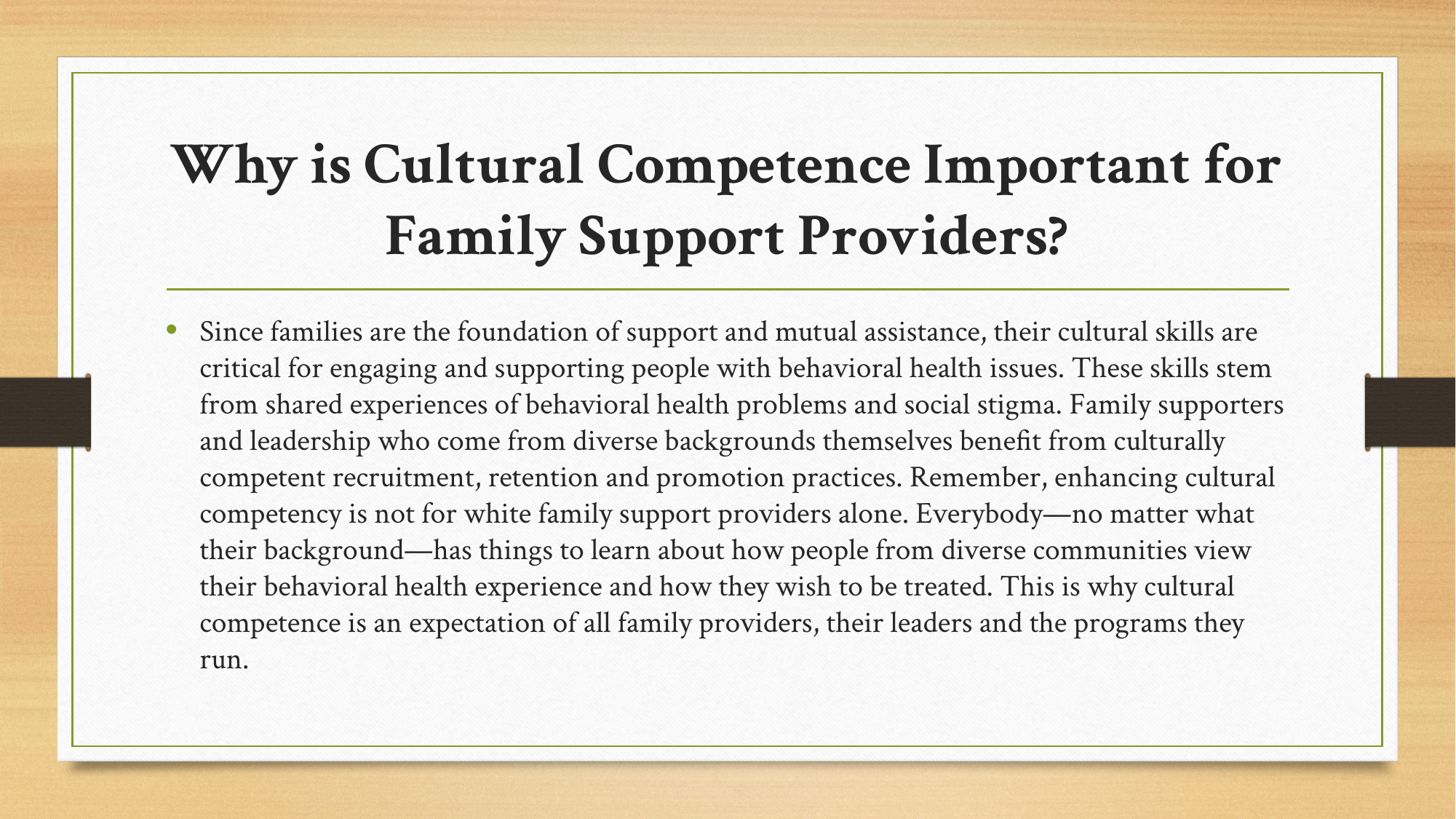

# Why is Cultural Competence Important for Family Support Providers?
Since families are the foundation of support and mutual assistance, their cultural skills are critical for engaging and supporting people with behavioral health issues. These skills stem from shared experiences of behavioral health problems and social stigma. Family supporters and leadership who come from diverse backgrounds themselves benefit from culturally competent recruitment, retention and promotion practices. Remember, enhancing cultural competency is not for white family support providers alone. Everybody—no matter what their background—has things to learn about how people from diverse communities view their behavioral health experience and how they wish to be treated. This is why cultural competence is an expectation of all family providers, their leaders and the programs they run.